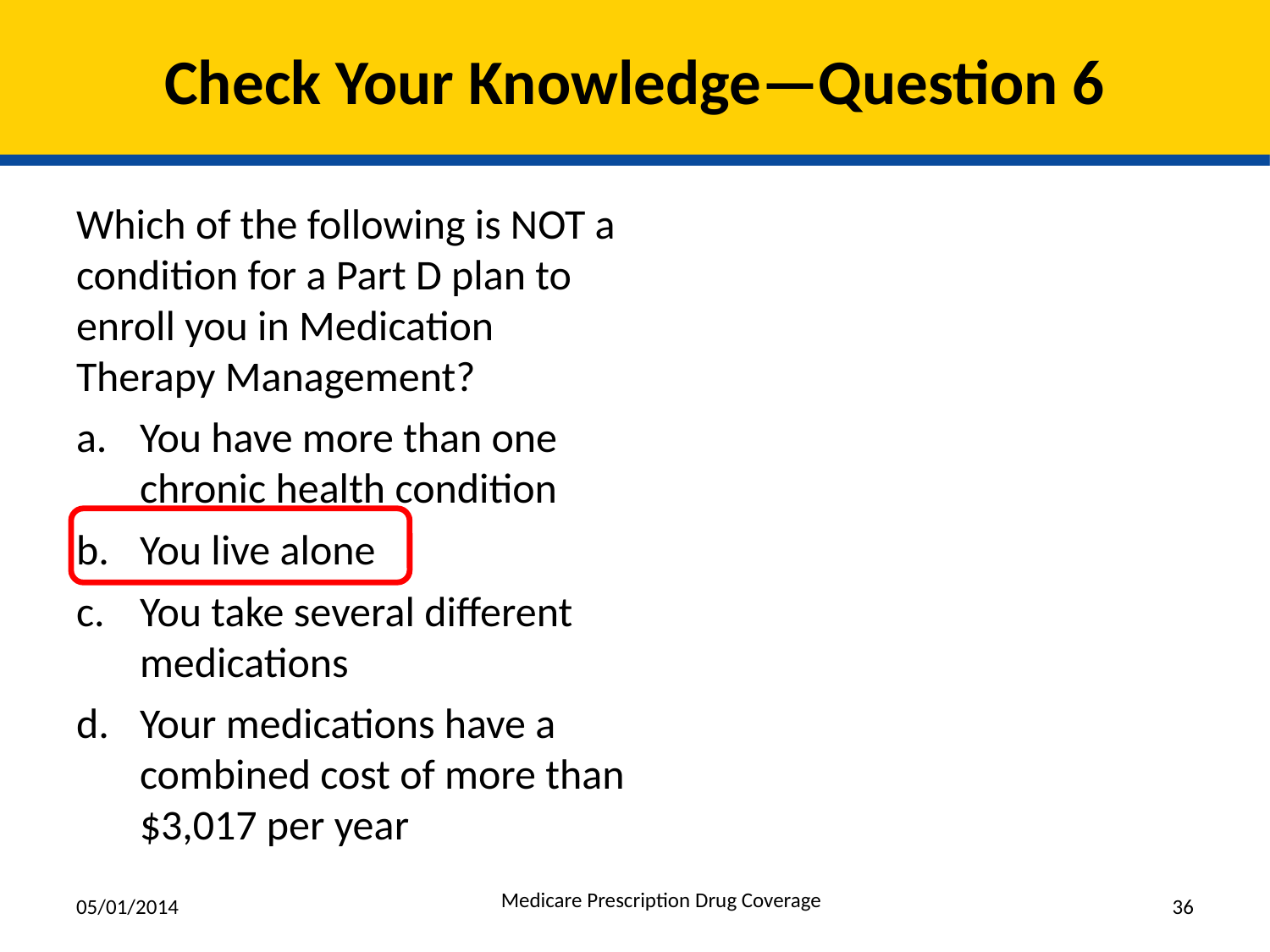

# Check Your Knowledge—Question 6
Which of the following is NOT a condition for a Part D plan to enroll you in Medication Therapy Management?
You have more than one chronic health condition
You live alone
You take several different medications
Your medications have a combined cost of more than $3,017 per year

05/01/2014
Medicare Prescription Drug Coverage
36